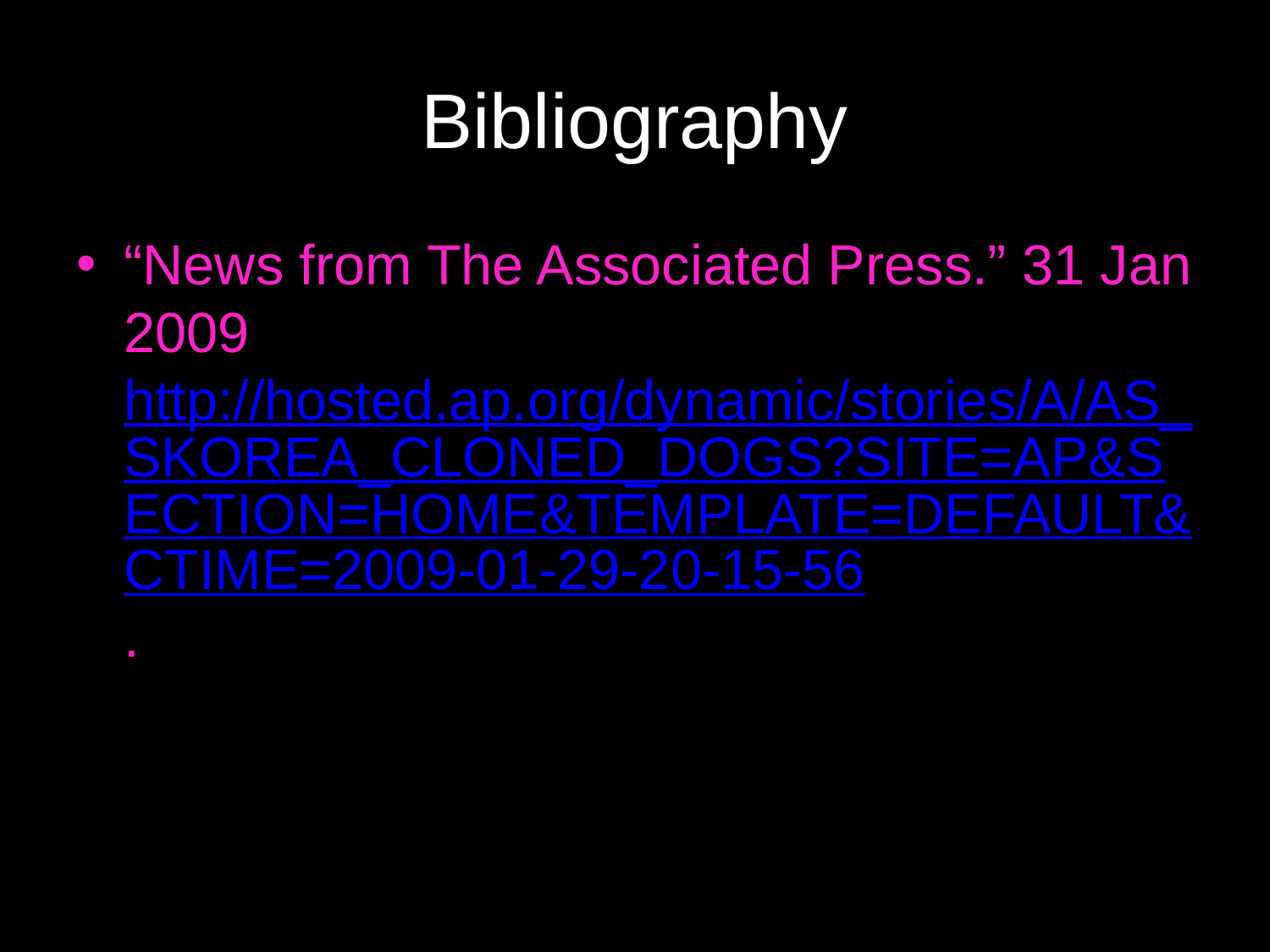

# Bibliography
“News from The Associated Press.” 31 Jan 2009 http://hosted.ap.org/dynamic/stories/A/AS_SKOREA_CLONED_DOGS?SITE=AP&SECTION=HOME&TEMPLATE=DEFAULT&CTIME=2009-01-29-20-15-56.